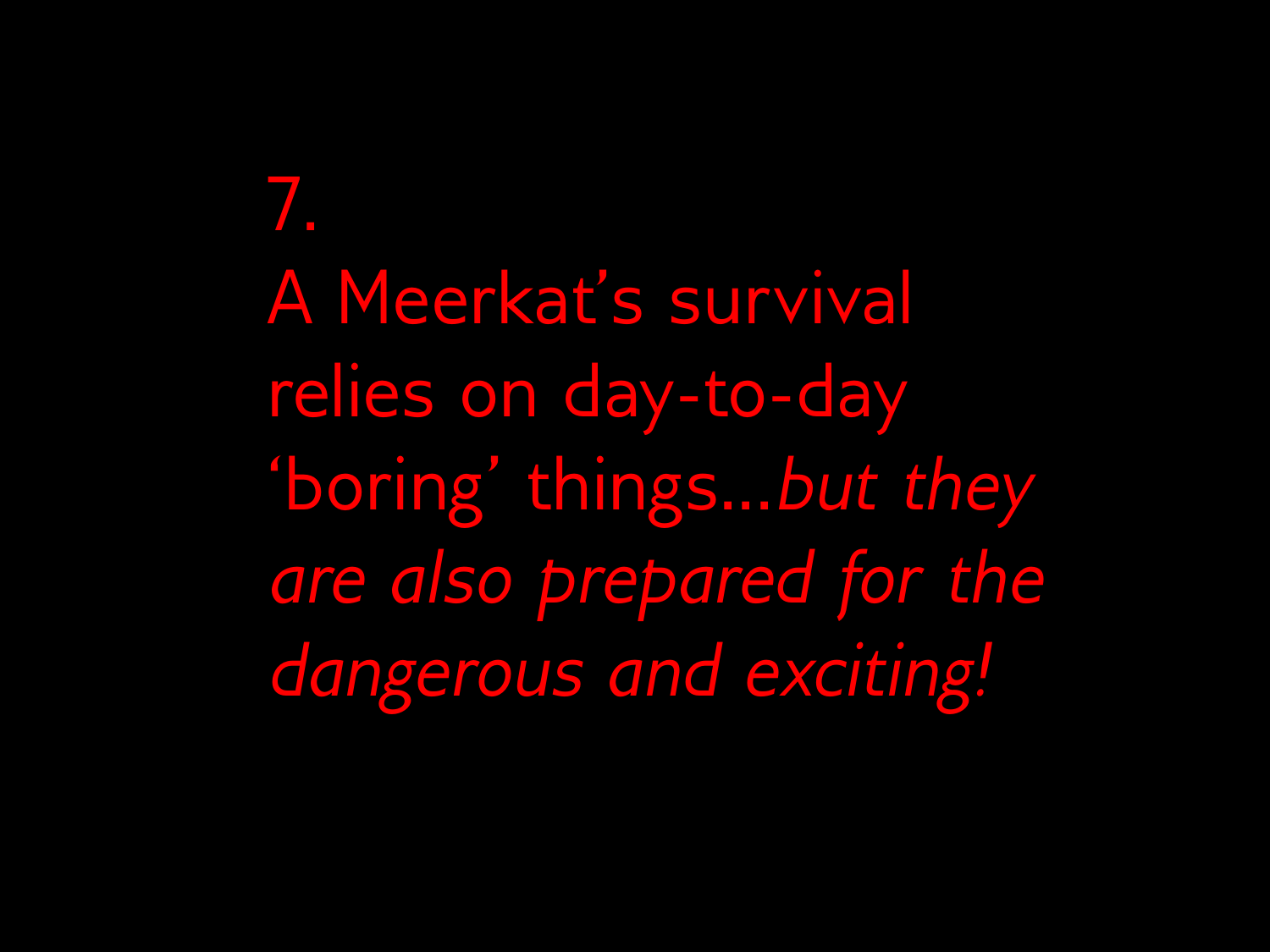

# 7. A Meerkat’s survival relies on day-to-day ‘boring’ things...but they are also prepared for the dangerous and exciting!